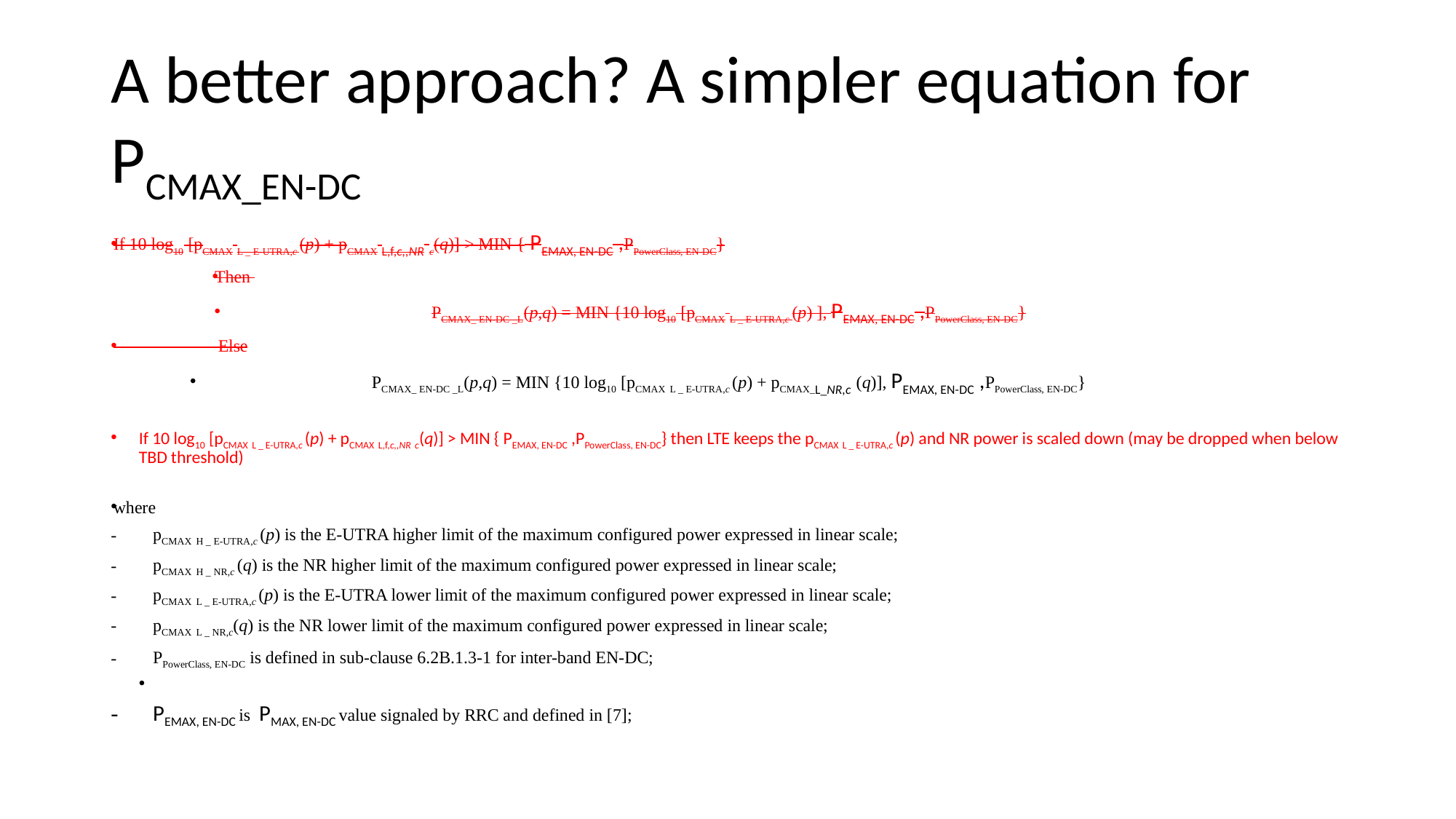

# A better approach? A simpler equation for PCMAX_EN-DC
If 10 log10 [pCMAX L _ E-UTRA,c (p) + pCMAX L,f,c,,NR c(q)] > MIN { PEMAX, EN-DC ,PPowerClass, EN-DC}
Then
PCMAX_ EN-DC _L(p,q) = MIN {10 log10 [pCMAX L _ E-UTRA,c (p) ], PEMAX, EN-DC ,PPowerClass, EN-DC}
                        Else
PCMAX_ EN-DC _L(p,q) = MIN {10 log10 [pCMAX L _ E-UTRA,c (p) + pCMAX_L_NR,c (q)], PEMAX, EN-DC ,PPowerClass, EN-DC}

If 10 log10 [pCMAX L _ E-UTRA,c (p) + pCMAX L,f,c,,NR c(q)] > MIN { PEMAX, EN-DC ,PPowerClass, EN-DC} then LTE keeps the pCMAX L _ E-UTRA,c (p) and NR power is scaled down (may be dropped when below TBD threshold)

where
pCMAX H _ E-UTRA,c (p) is the E-UTRA higher limit of the maximum configured power expressed in linear scale;
pCMAX H _ NR,c (q) is the NR higher limit of the maximum configured power expressed in linear scale;
pCMAX L _ E-UTRA,c (p) is the E-UTRA lower limit of the maximum configured power expressed in linear scale;
pCMAX L _ NR,c(q) is the NR lower limit of the maximum configured power expressed in linear scale;
PPowerClass, EN-DC is defined in sub-clause 6.2B.1.3-1 for inter-band EN-DC;

PEMAX, EN-DC is  PMAX, EN-DC value signaled by RRC and defined in [7];